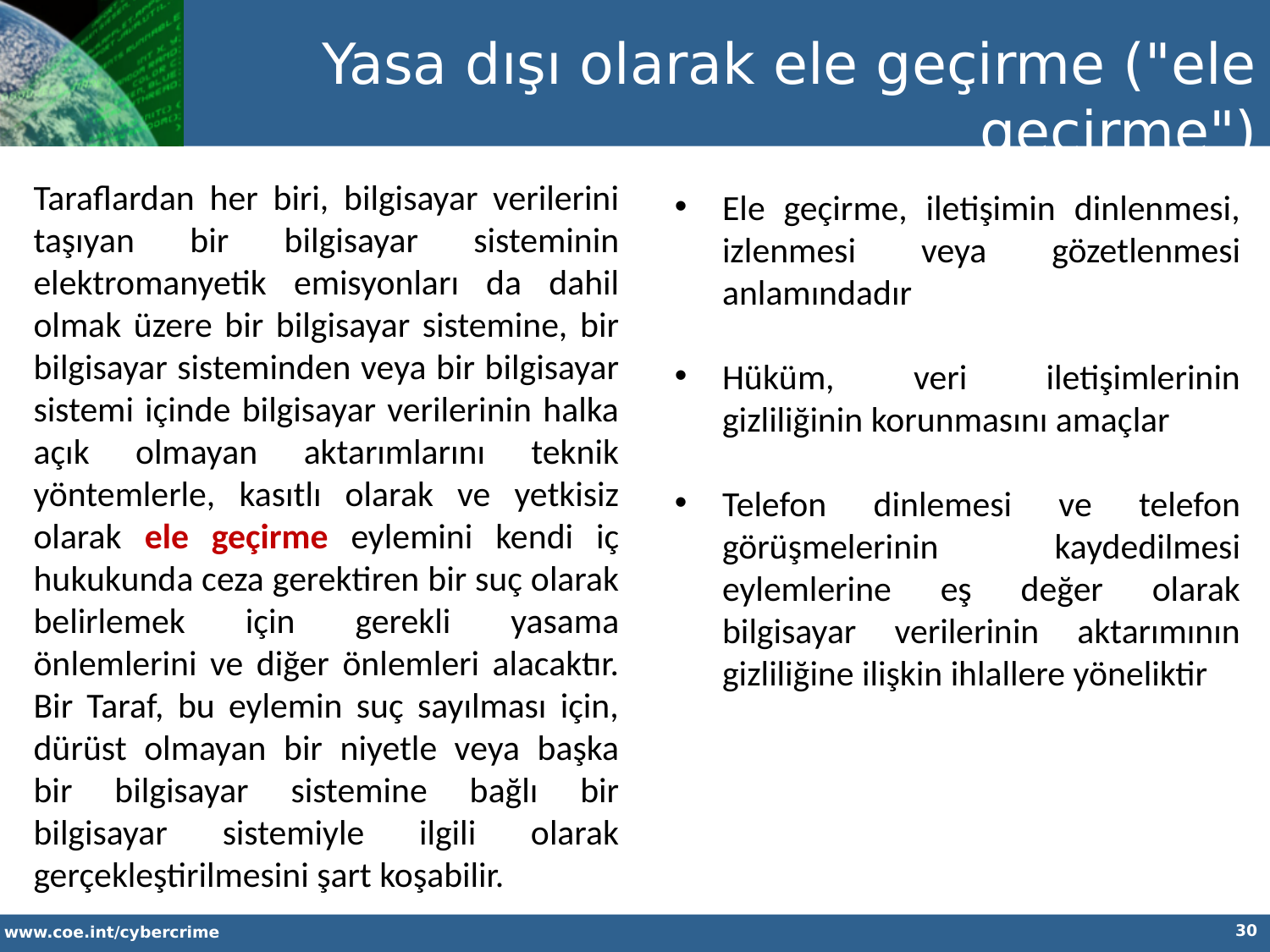

Yasa dışı olarak ele geçirme ("ele geçirme")
Taraflardan her biri, bilgisayar verilerini taşıyan bir bilgisayar sisteminin elektromanyetik emisyonları da dahil olmak üzere bir bilgisayar sistemine, bir bilgisayar sisteminden veya bir bilgisayar sistemi içinde bilgisayar verilerinin halka açık olmayan aktarımlarını teknik yöntemlerle, kasıtlı olarak ve yetkisiz olarak ele geçirme eylemini kendi iç hukukunda ceza gerektiren bir suç olarak belirlemek için gerekli yasama önlemlerini ve diğer önlemleri alacaktır. Bir Taraf, bu eylemin suç sayılması için, dürüst olmayan bir niyetle veya başka bir bilgisayar sistemine bağlı bir bilgisayar sistemiyle ilgili olarak gerçekleştirilmesini şart koşabilir.
Ele geçirme, iletişimin dinlenmesi, izlenmesi veya gözetlenmesi anlamındadır

Hüküm, veri iletişimlerinin gizliliğinin korunmasını amaçlar

Telefon dinlemesi ve telefon görüşmelerinin kaydedilmesi eylemlerine eş değer olarak bilgisayar verilerinin aktarımının gizliliğine ilişkin ihlallere yöneliktir